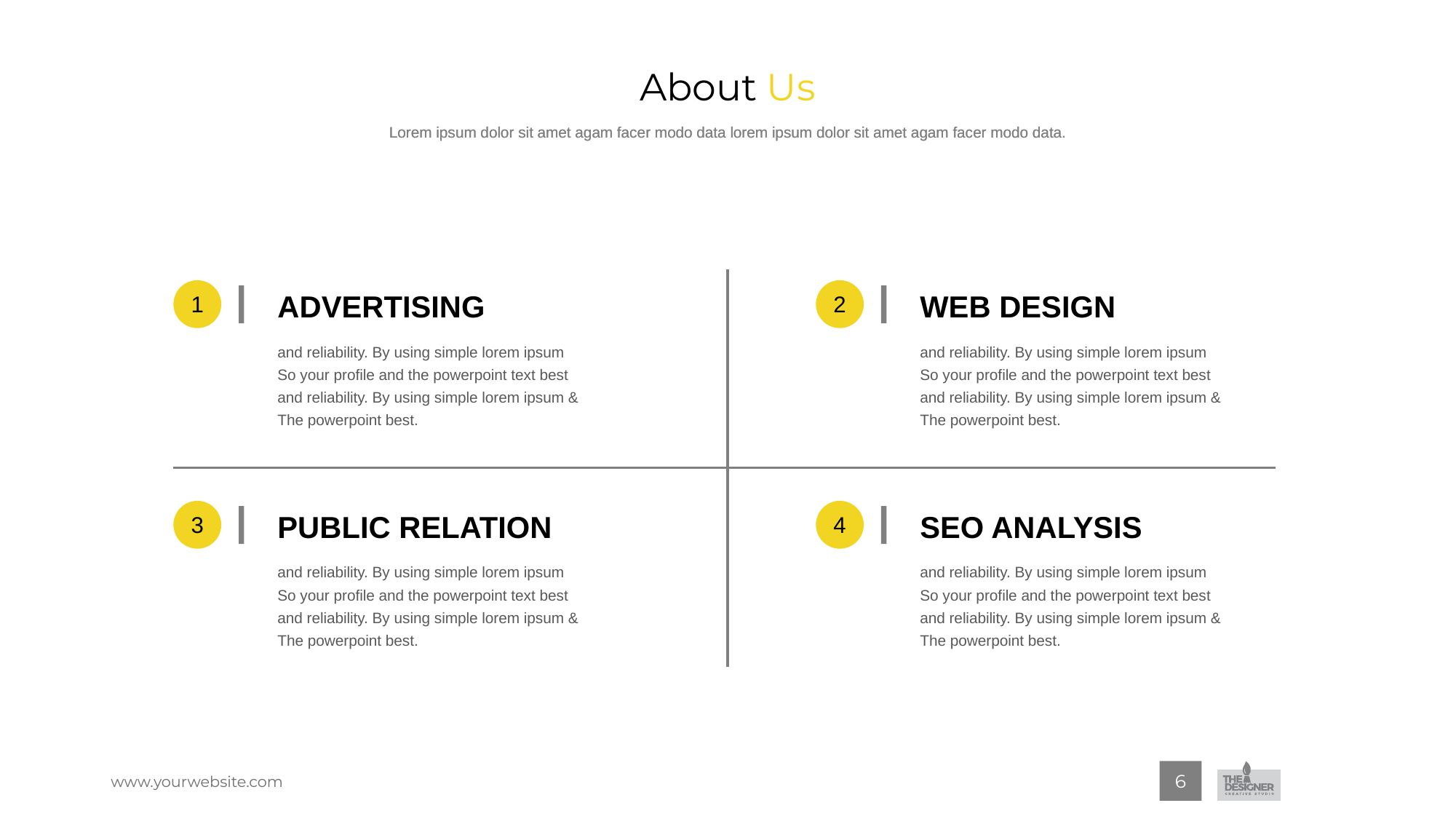

# About Us
Lorem ipsum dolor sit amet agam facer modo data lorem ipsum dolor sit amet agam facer modo data.

1

2

ADVERTISING
and reliability. By using simple lorem ipsum
So your profile and the powerpoint text best
and reliability. By using simple lorem ipsum &
The powerpoint best.
WEB DESIGN
and reliability. By using simple lorem ipsum
So your profile and the powerpoint text best
and reliability. By using simple lorem ipsum &
The powerpoint best.

3

4

PUBLIC RELATION
and reliability. By using simple lorem ipsum
So your profile and the powerpoint text best
and reliability. By using simple lorem ipsum &
The powerpoint best.
SEO ANALYSIS
and reliability. By using simple lorem ipsum
So your profile and the powerpoint text best
and reliability. By using simple lorem ipsum &
The powerpoint best.
6
www.yourwebsite.com